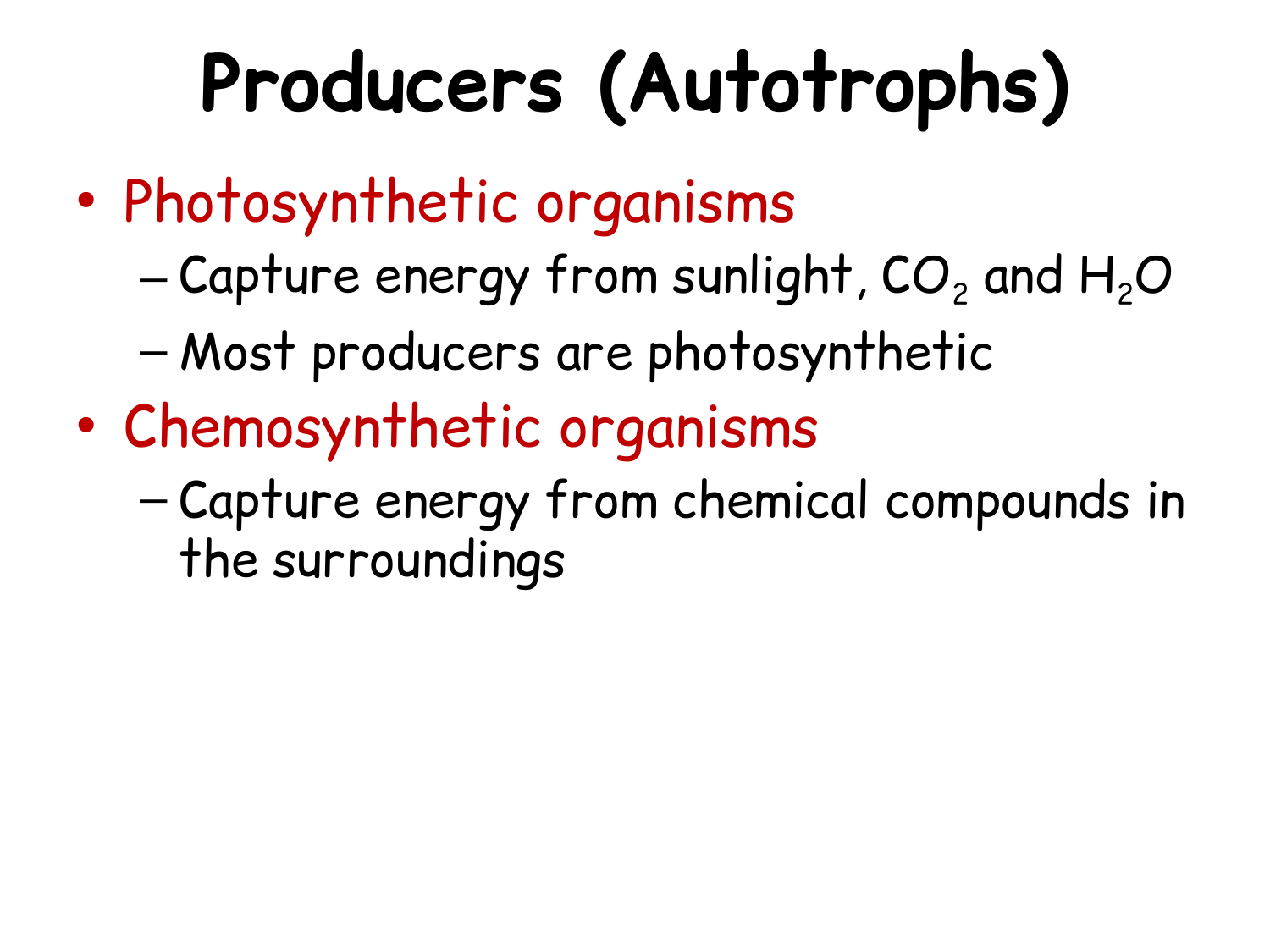

# Producers (Autotrophs)
Photosynthetic organisms
Capture energy from sunlight, CO2 and H2O
Most producers are photosynthetic
Chemosynthetic organisms
Capture energy from chemical compounds in the surroundings